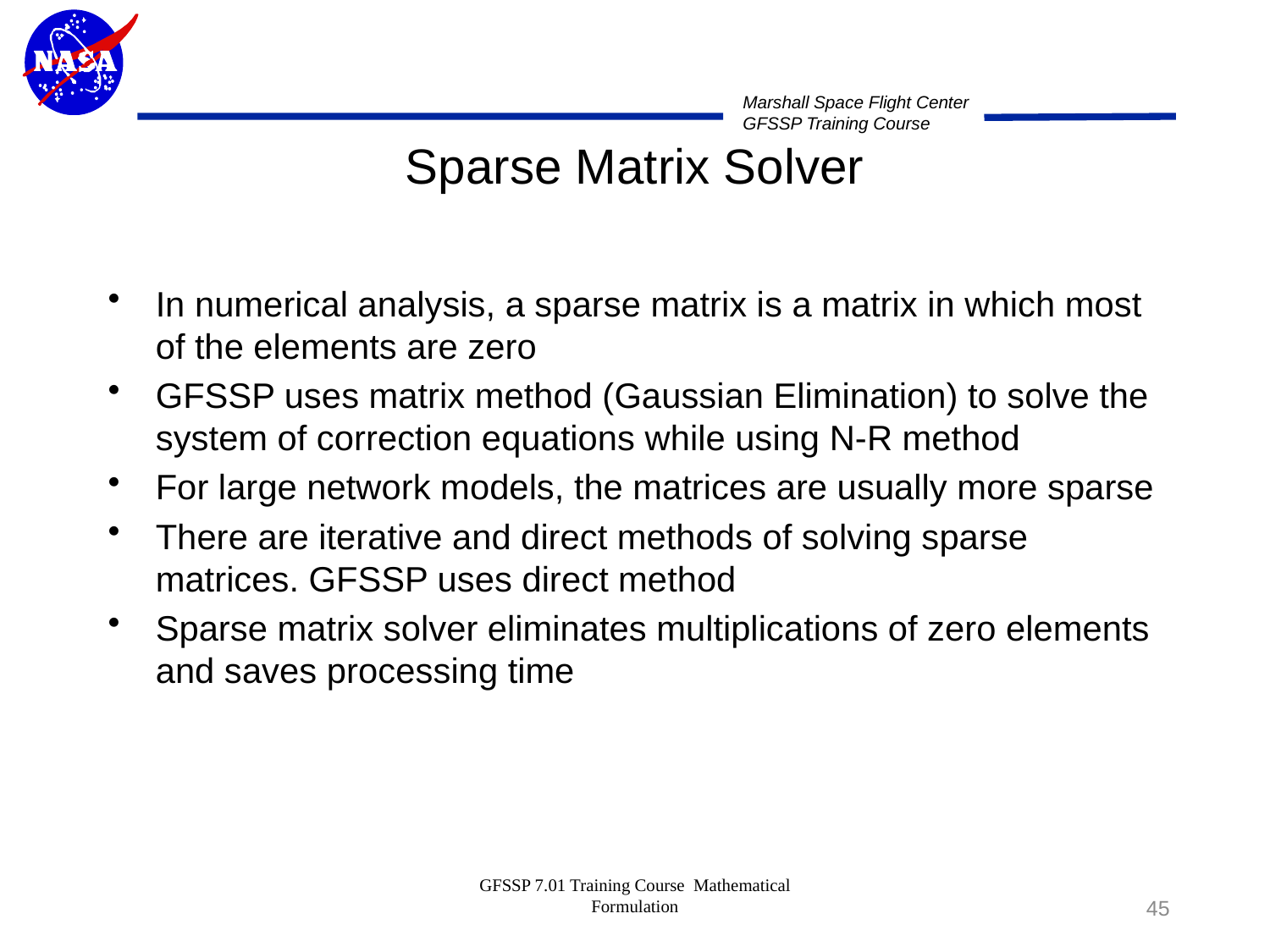

# Sparse Matrix Solver
In numerical analysis, a sparse matrix is a matrix in which most of the elements are zero
GFSSP uses matrix method (Gaussian Elimination) to solve the system of correction equations while using N-R method
For large network models, the matrices are usually more sparse
There are iterative and direct methods of solving sparse matrices. GFSSP uses direct method
Sparse matrix solver eliminates multiplications of zero elements and saves processing time

GFSSP 7.01 Training Course  Mathematical Formulation
45